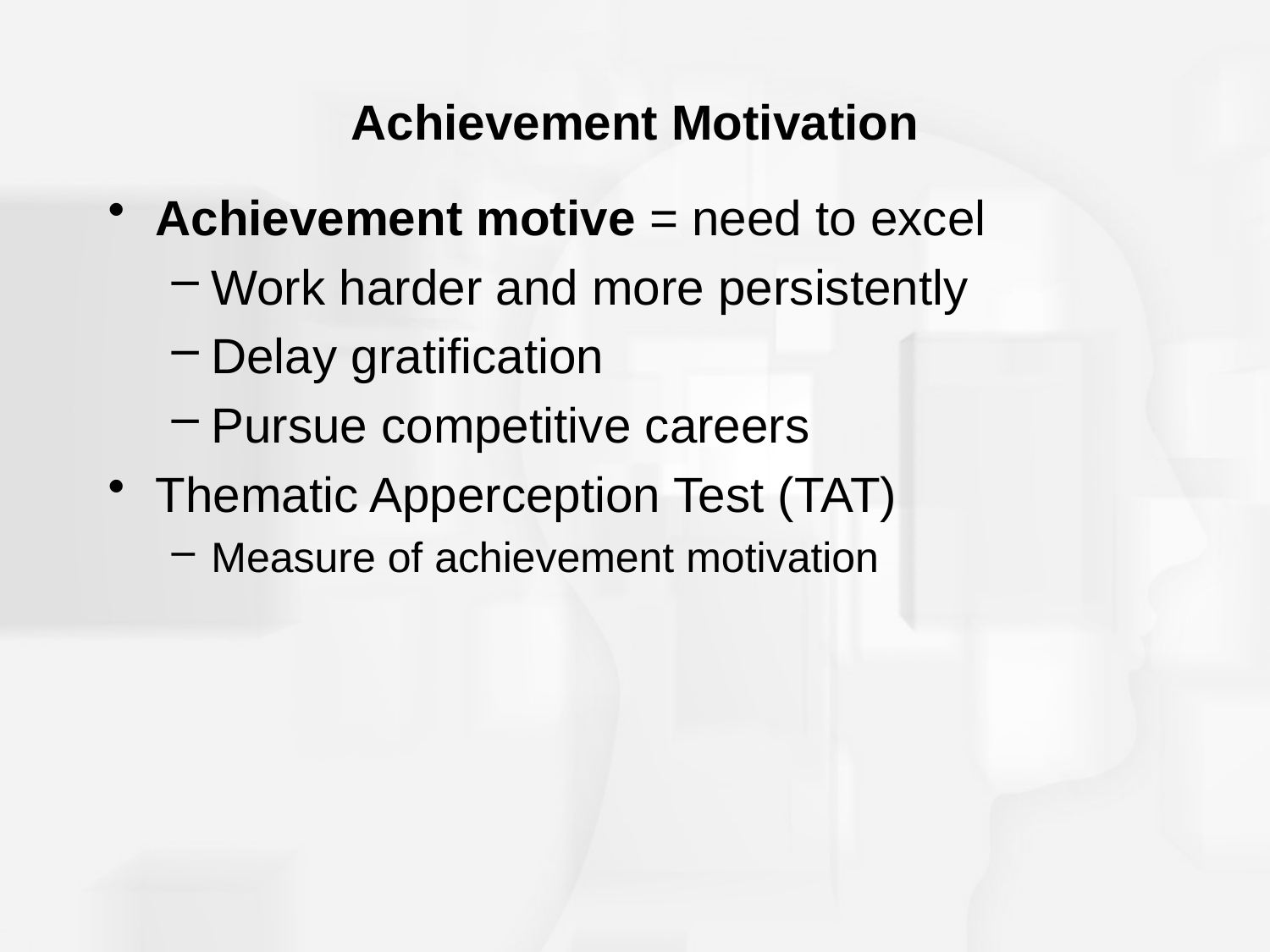

# Achievement Motivation
Achievement motive = need to excel
Work harder and more persistently
Delay gratification
Pursue competitive careers
Thematic Apperception Test (TAT)
Measure of achievement motivation